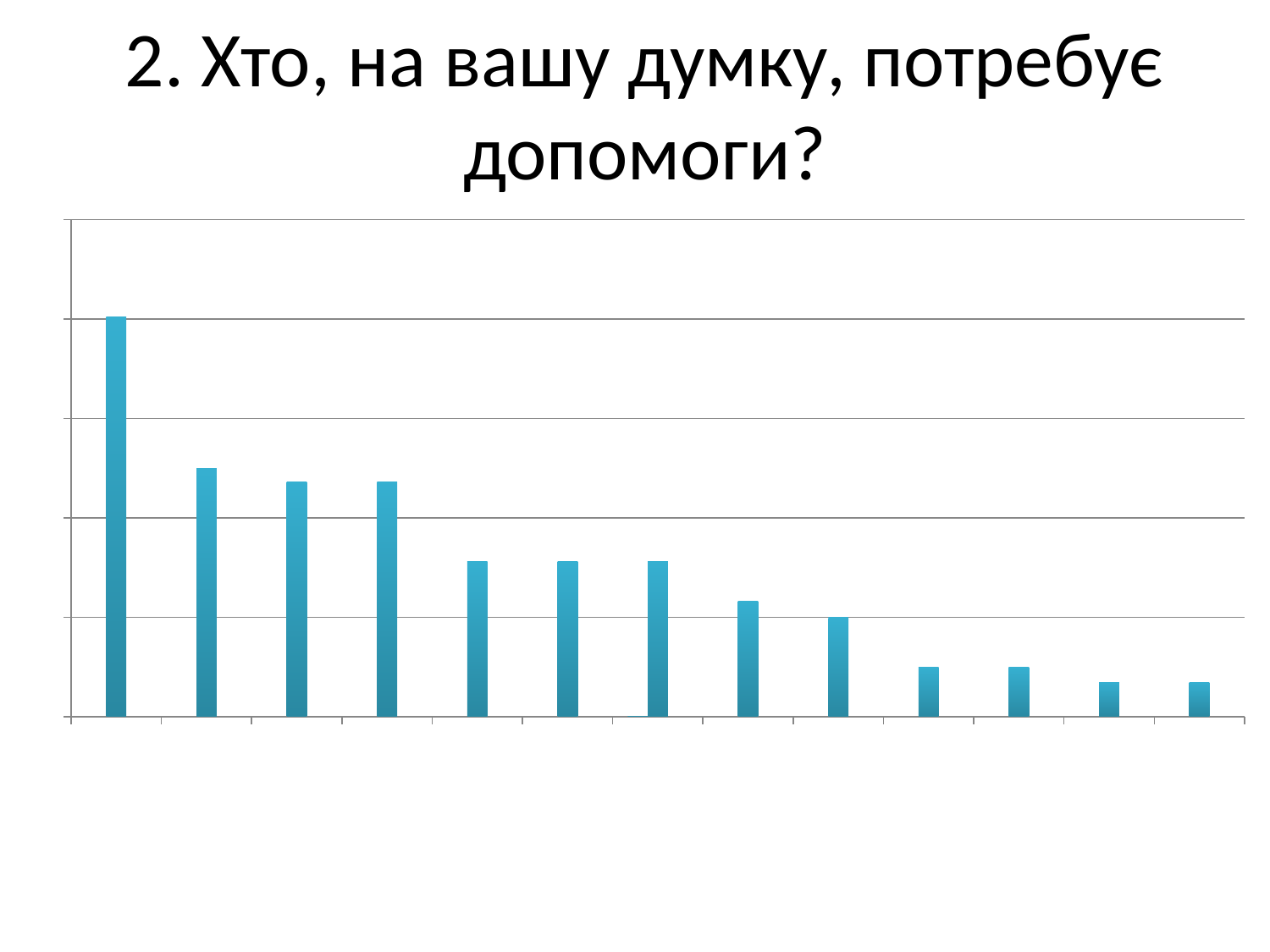

# 2. Хто, на вашу думку, потребує допомоги?

### Chart

| Category | Ряд 1 | Ряд 2 | Ряд 3 |
|---|---|---|---|
| інваліди | None | 20.1 | None |
| сироти | None | 12.5 | None |
| люди похилого віку | None | 11.8 | None |
| хворі | None | 11.8 | None |
| безхатченки | None | 7.8 | None |
| біженці | None | 7.8 | None |
| малозабезпечені | 0.0 | 7.8 | None |
| близькі | None | 5.8 | None |
| тварини | None | 5.0 | None |
| малі діти | None | 2.5 | None |
| багатодітні | None | 2.5 | None |
| ВІЛ-інфіковані | None | 1.7 | None |
| ніхто | None | 1.7 | None |